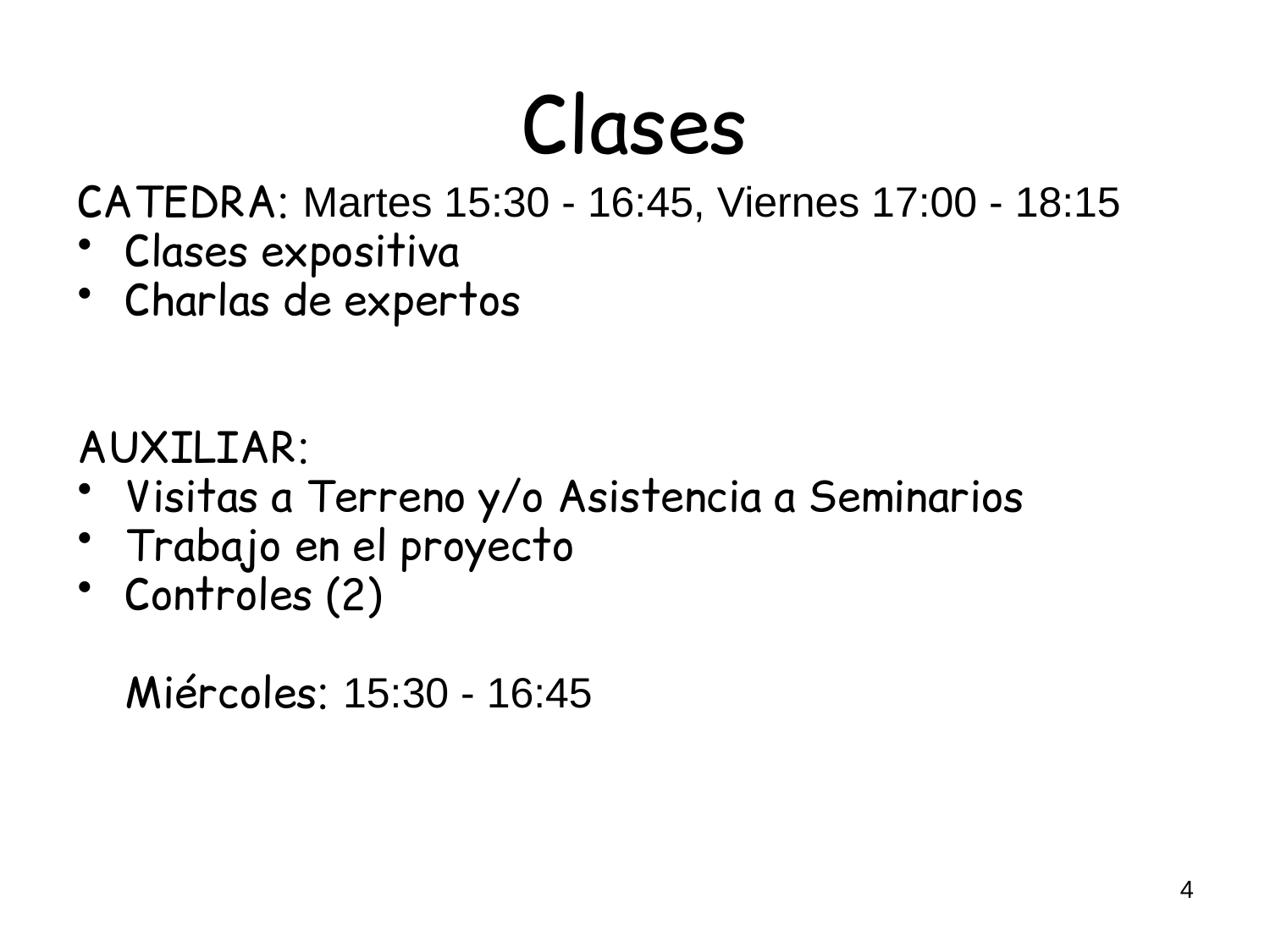

# Clases
CATEDRA: Martes 15:30 - 16:45, Viernes 17:00 - 18:15
Clases expositiva
Charlas de expertos

AUXILIAR:
Visitas a Terreno y/o Asistencia a Seminarios
Trabajo en el proyecto
Controles (2)

	Miércoles: 15:30 - 16:45
4